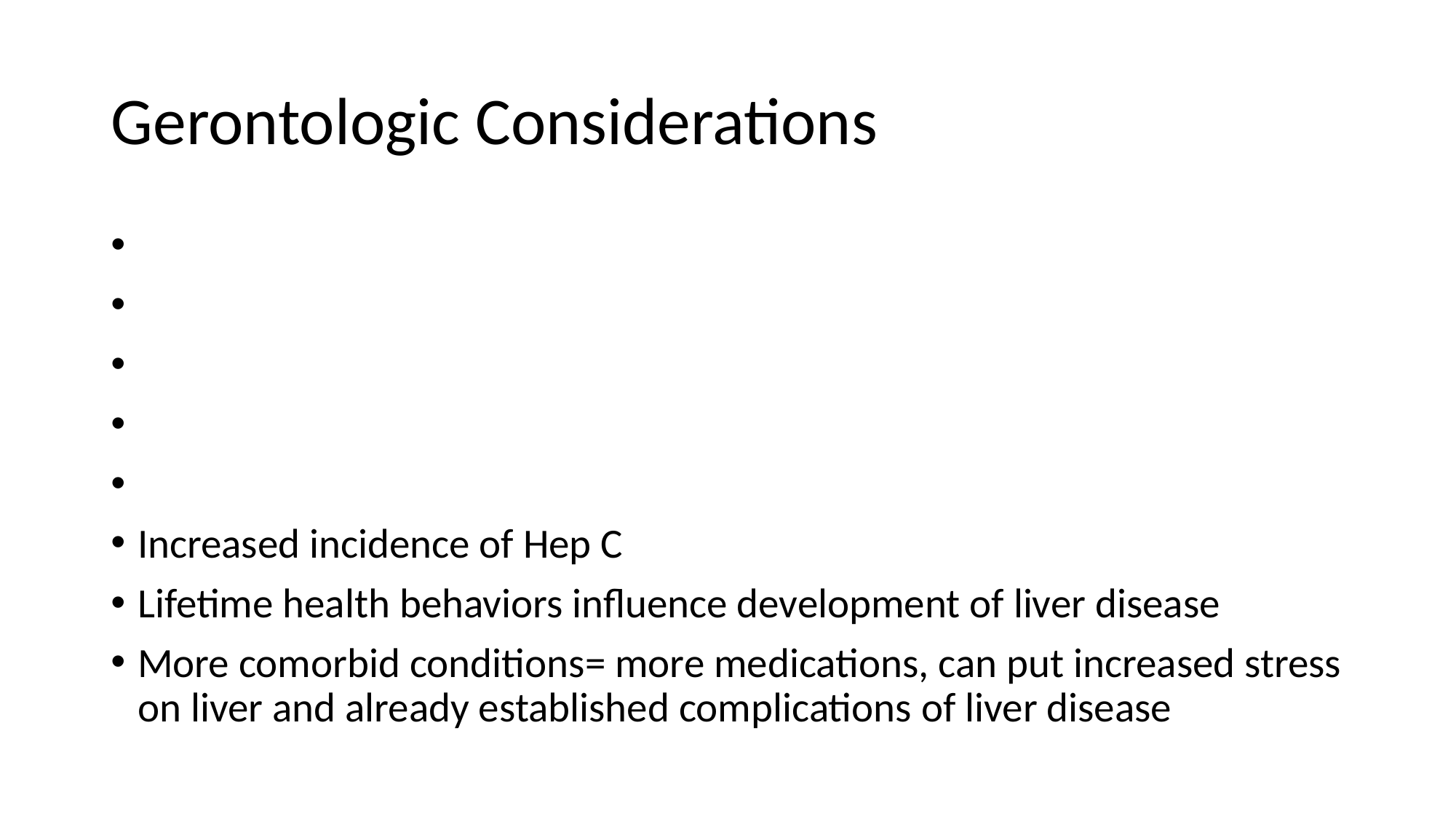

# Gerontologic Considerations

Increased incidence of Hep C
Lifetime health behaviors influence development of liver disease
More comorbid conditions= more medications, can put increased stress on liver and already established complications of liver disease